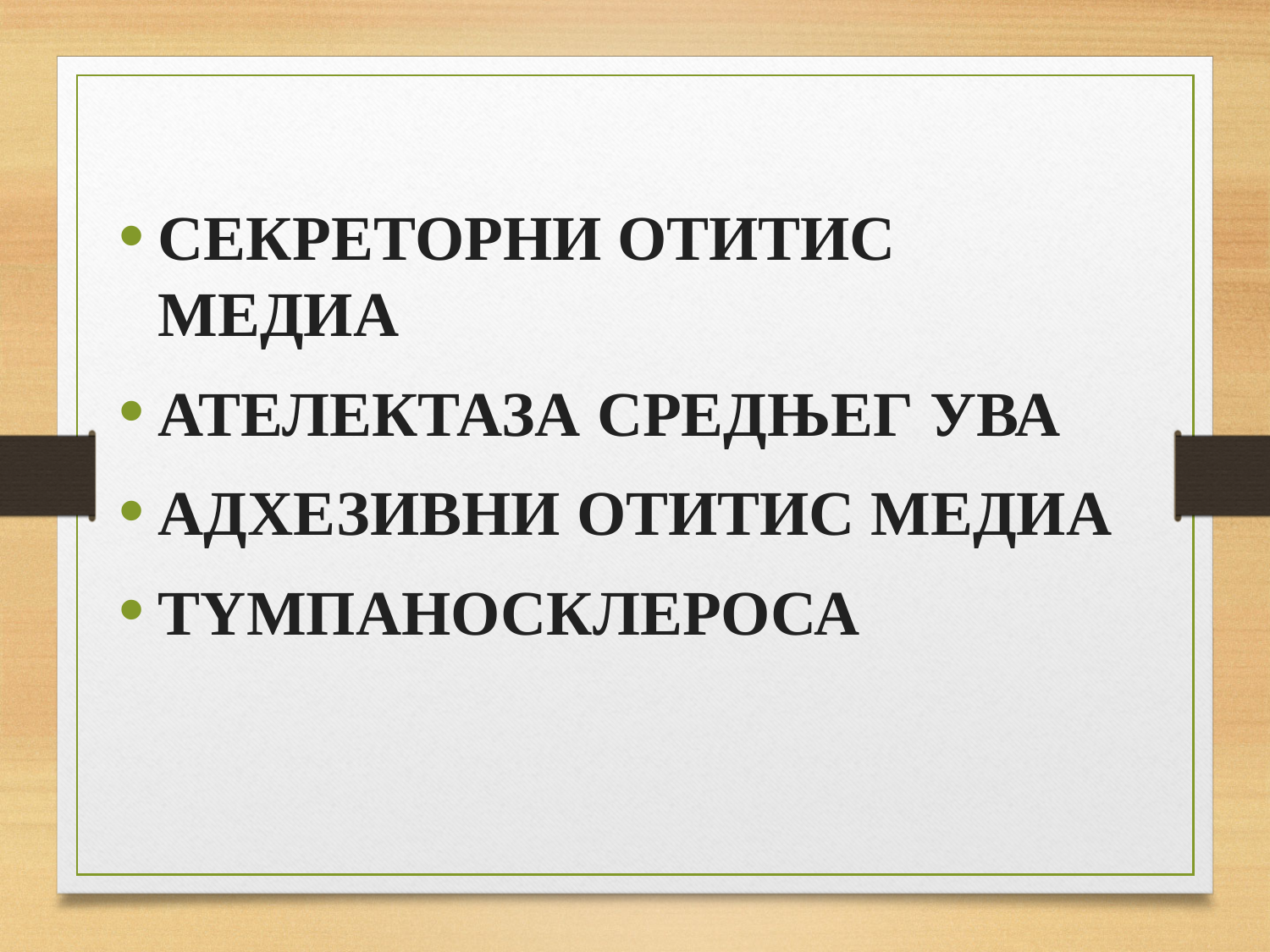

СЕКРЕТОРНИ ОТИТИС МЕДИА
АТЕЛЕКТАЗА СРЕДЊЕГ УВА
АДХЕЗИВНИ ОТИТИС МЕДИА
ТYМПАНОСКЛЕРОСА